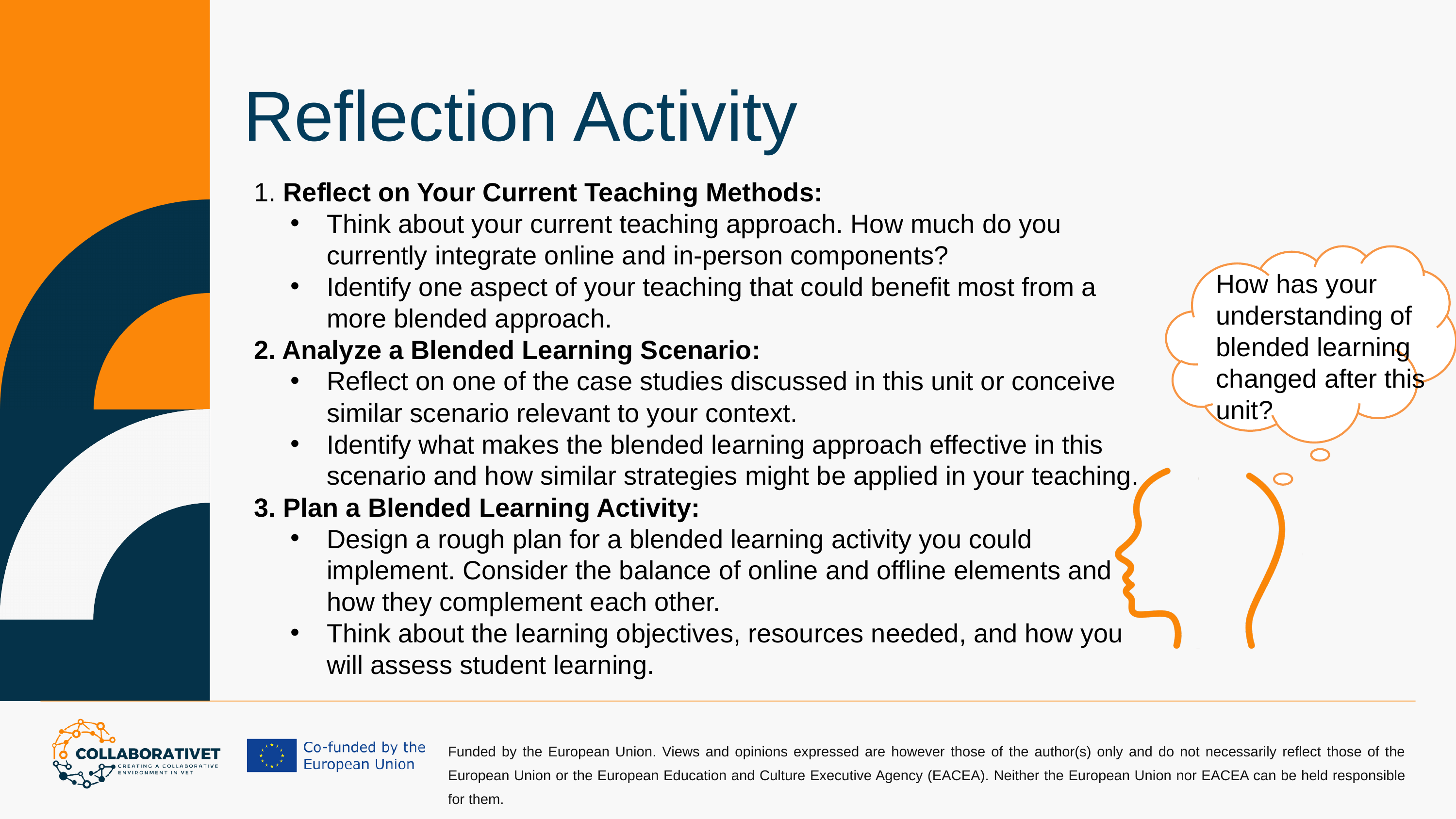

Reflection Activity
1. Reflect on Your Current Teaching Methods:
Think about your current teaching approach. How much do you currently integrate online and in-person components?
Identify one aspect of your teaching that could benefit most from a more blended approach.
2. Analyze a Blended Learning Scenario:
Reflect on one of the case studies discussed in this unit or conceive a similar scenario relevant to your context.
Identify what makes the blended learning approach effective in this scenario and how similar strategies might be applied in your teaching.
3. Plan a Blended Learning Activity:
Design a rough plan for a blended learning activity you could implement. Consider the balance of online and offline elements and how they complement each other.
Think about the learning objectives, resources needed, and how you will assess student learning.

How has your understanding of blended learning changed after this unit?

Funded by the European Union. Views and opinions expressed are however those of the author(s) only and do not necessarily reflect those of the European Union or the European Education and Culture Executive Agency (EACEA). Neither the European Union nor EACEA can be held responsible for them.